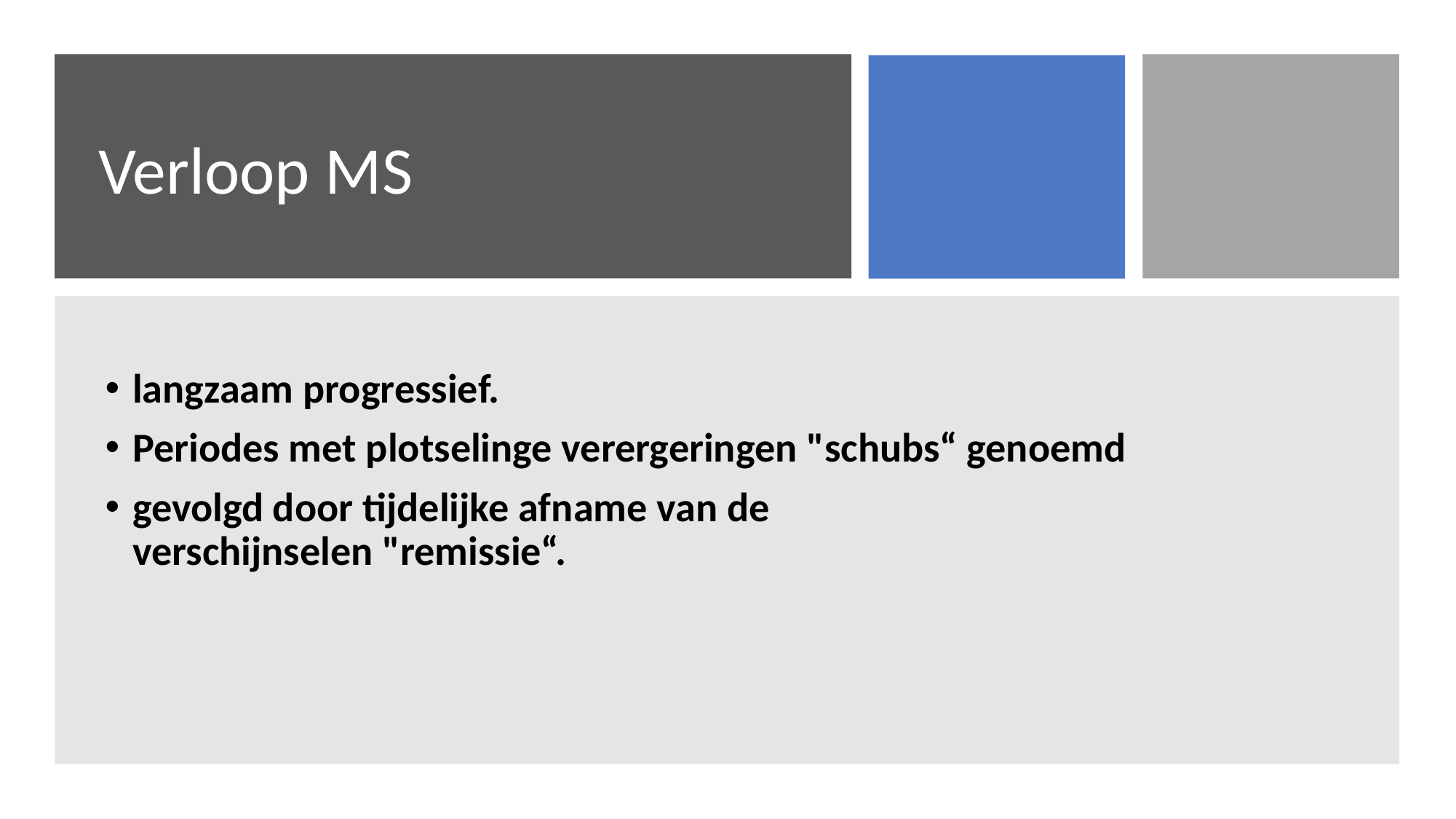

# Verloop MS

langzaam progressief.
Periodes met plotselinge verergeringen "schubs“ genoemd
gevolgd door tijdelijke afname van de
verschijnselen "remissie“.